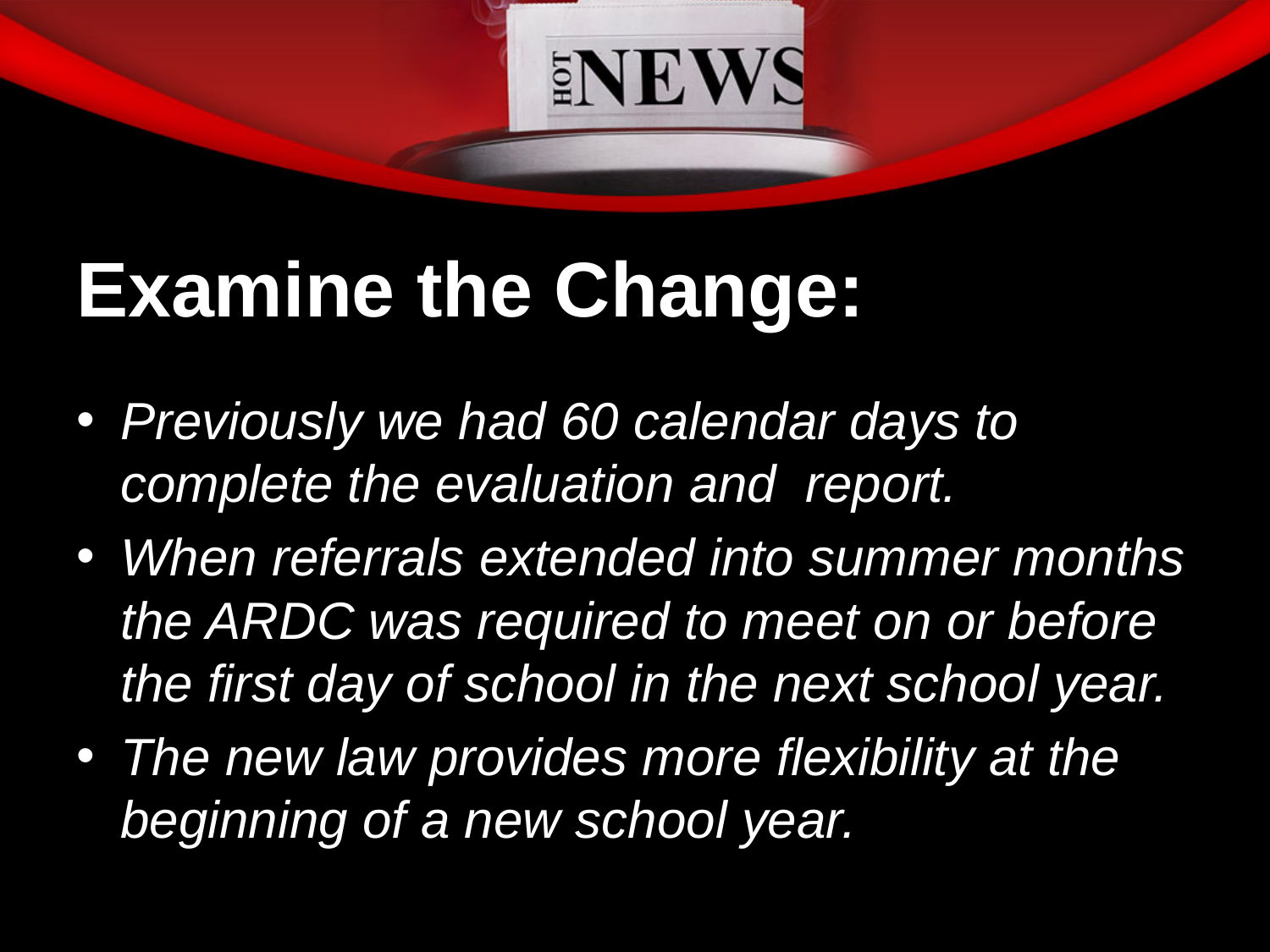

# Examine the Change:
Previously we had 60 calendar days to complete the evaluation and  report.
When referrals extended into summer months the ARDC was required to meet on or before the first day of school in the next school year.
The new law provides more flexibility at the beginning of a new school year.